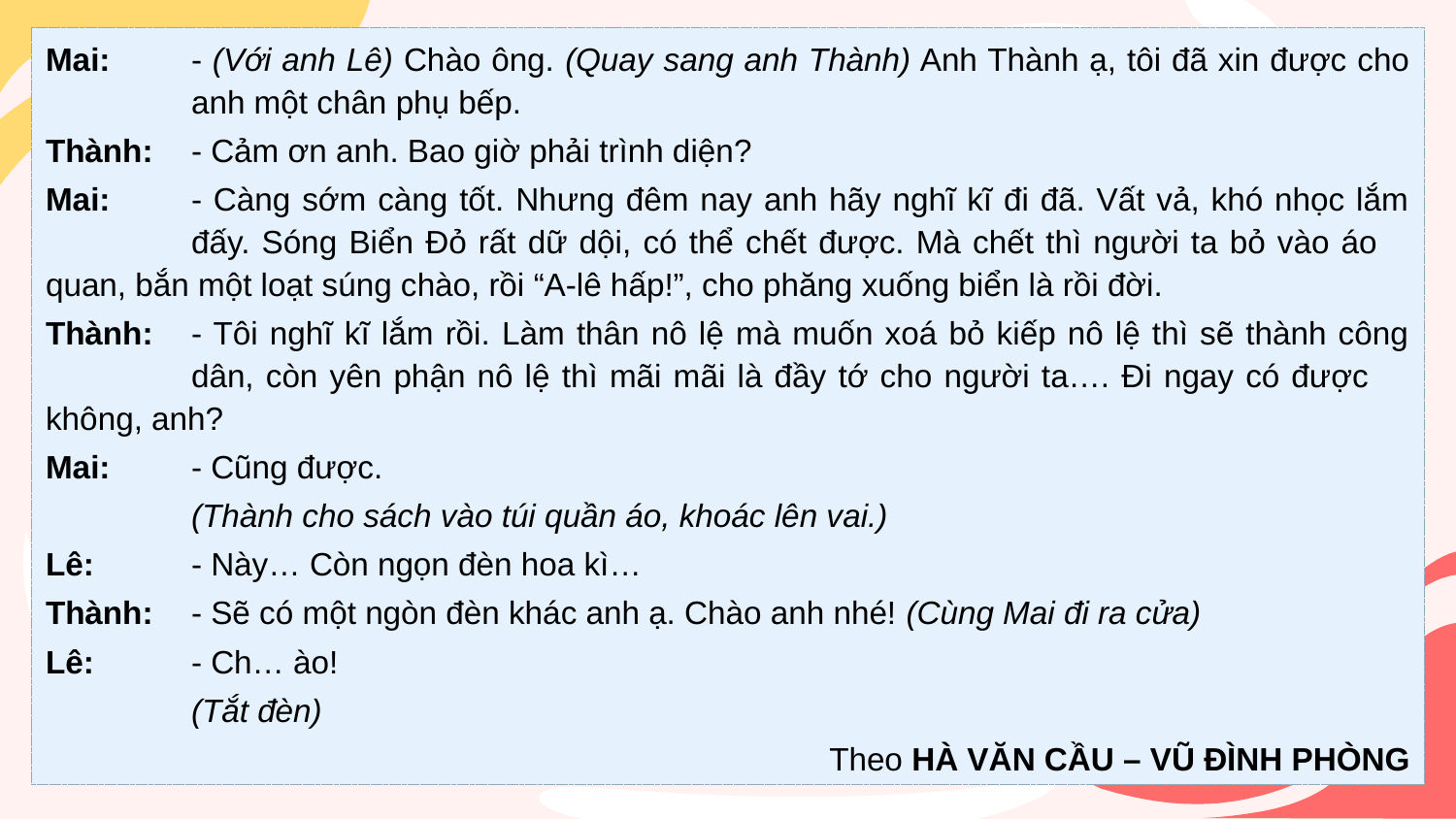

Mai:	- (Với anh Lê) Chào ông. (Quay sang anh Thành) Anh Thành ạ, tôi đã xin được cho 	anh một chân phụ bếp.
Thành:	- Cảm ơn anh. Bao giờ phải trình diện?
Mai:	- Càng sớm càng tốt. Nhưng đêm nay anh hãy nghĩ kĩ đi đã. Vất vả, khó nhọc lắm 	đấy. Sóng Biển Đỏ rất dữ dội, có thể chết được. Mà chết thì người ta bỏ vào áo 	quan, bắn một loạt súng chào, rồi “A-lê hấp!”, cho phăng xuống biển là rồi đời.
Thành:	- Tôi nghĩ kĩ lắm rồi. Làm thân nô lệ mà muốn xoá bỏ kiếp nô lệ thì sẽ thành công 	dân, còn yên phận nô lệ thì mãi mãi là đầy tớ cho người ta…. Đi ngay có được 	không, anh?
Mai: 	- Cũng được.
	(Thành cho sách vào túi quần áo, khoác lên vai.)
Lê: 	- Này… Còn ngọn đèn hoa kì…
Thành: 	- Sẽ có một ngòn đèn khác anh ạ. Chào anh nhé! (Cùng Mai đi ra cửa)
Lê: 	- Ch… ào!
	(Tắt đèn)
Theo HÀ VĂN CẦU – VŨ ĐÌNH PHÒNG